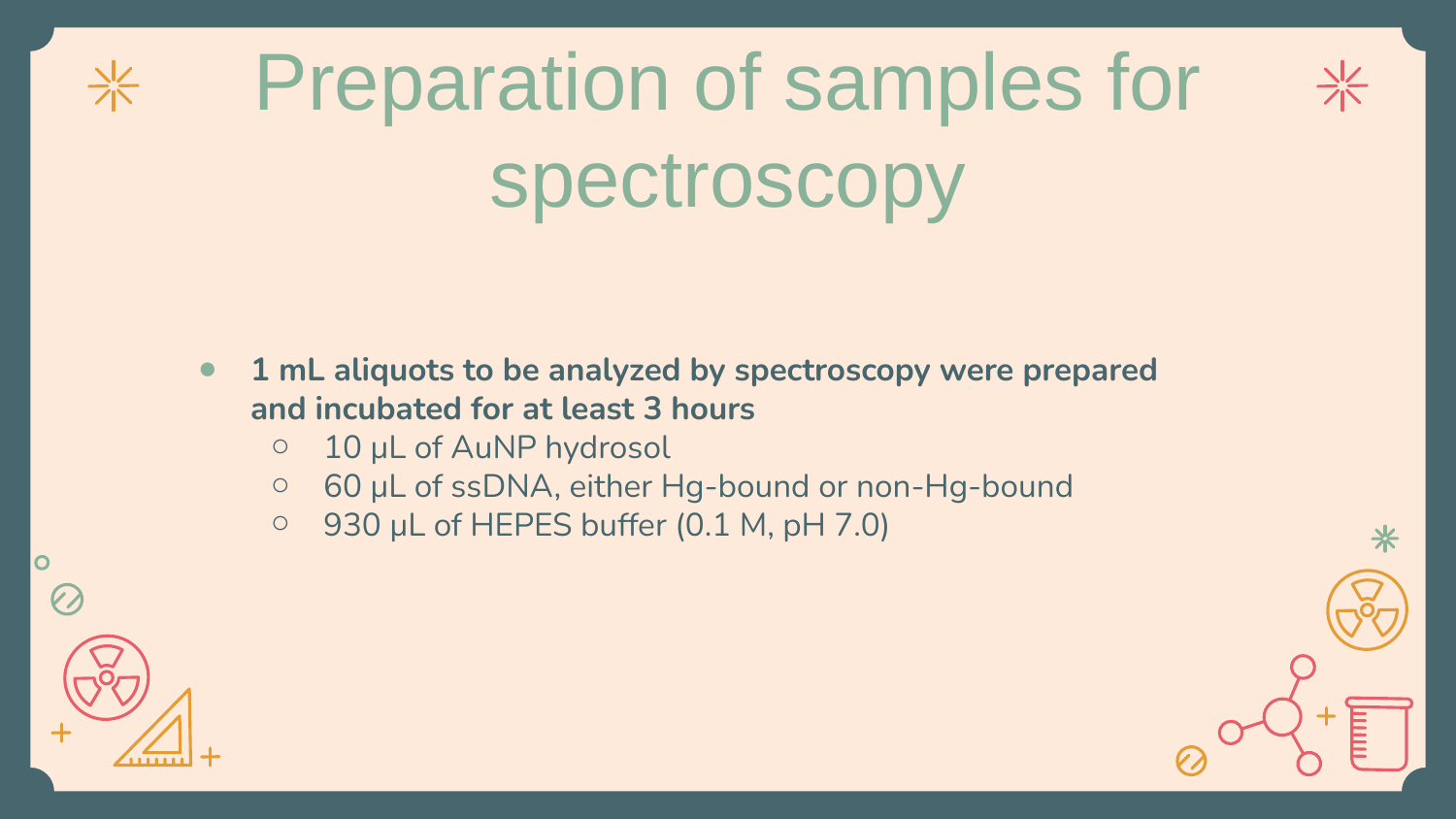

# Preparation of samples for spectroscopy
1 mL aliquots to be analyzed by spectroscopy were prepared and incubated for at least 3 hours
10 μL of AuNP hydrosol
60 μL of ssDNA, either Hg-bound or non-Hg-bound
930 μL of HEPES buffer (0.1 M, pH 7.0)